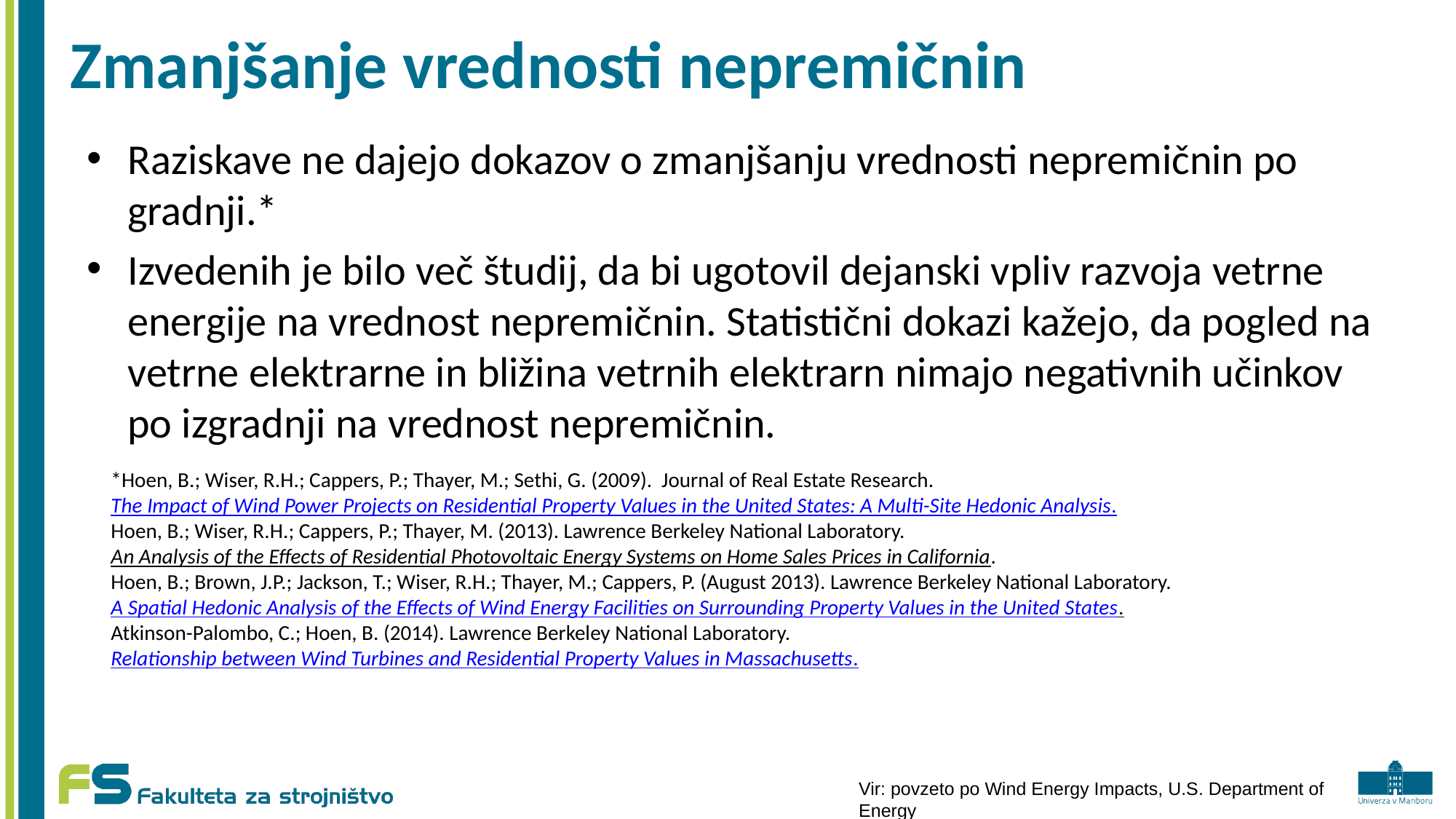

# Zmanjšanje vrednosti nepremičnin
Raziskave ne dajejo dokazov o zmanjšanju vrednosti nepremičnin po gradnji.*
Izvedenih je bilo več študij, da bi ugotovil dejanski vpliv razvoja vetrne energije na vrednost nepremičnin. Statistični dokazi kažejo, da pogled na vetrne elektrarne in bližina vetrnih elektrarn nimajo negativnih učinkov po izgradnji na vrednost nepremičnin.

*Hoen, B.; Wiser, R.H.; Cappers, P.; Thayer, M.; Sethi, G. (2009).  Journal of Real Estate Research. The Impact of Wind Power Projects on Residential Property Values in the United States: A Multi-Site Hedonic Analysis.
Hoen, B.; Wiser, R.H.; Cappers, P.; Thayer, M. (2013). Lawrence Berkeley National Laboratory. An Analysis of the Effects of Residential Photovoltaic Energy Systems on Home Sales Prices in California.
Hoen, B.; Brown, J.P.; Jackson, T.; Wiser, R.H.; Thayer, M.; Cappers, P. (August 2013). Lawrence Berkeley National Laboratory. A Spatial Hedonic Analysis of the Effects of Wind Energy Facilities on Surrounding Property Values in the United States.
Atkinson-Palombo, C.; Hoen, B. (2014). Lawrence Berkeley National Laboratory. Relationship between Wind Turbines and Residential Property Values in Massachusetts.
Vir: povzeto po Wind Energy Impacts, U.S. Department of Energy